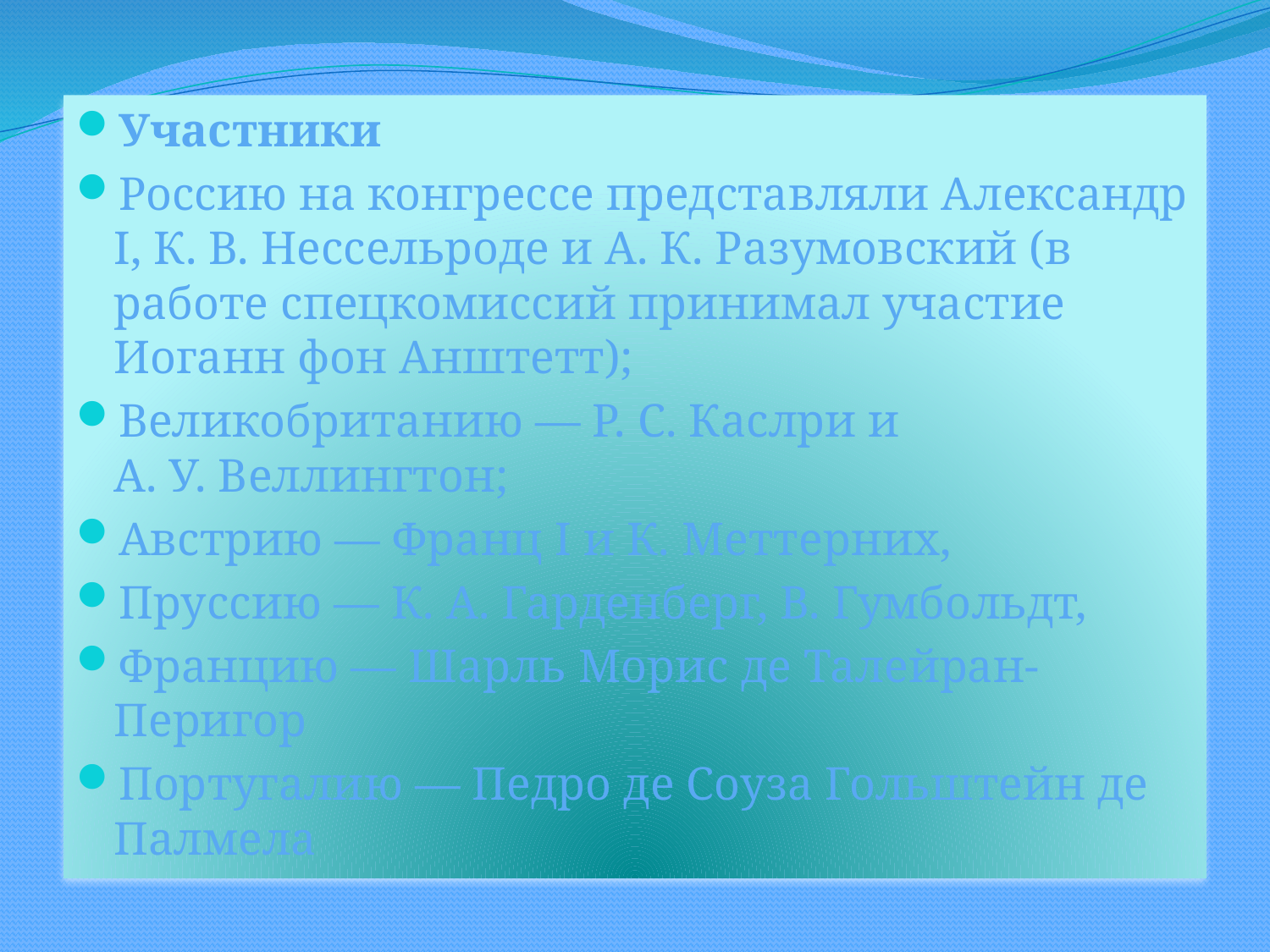

Участники
Россию на конгрессе представляли Александр I, К. В. Нессельроде и А. К. Разумовский (в работе спецкомиссий принимал участие Иоганн фон Анштетт);
Великобританию — Р. С. Каслри и А. У. Веллингтон;
Австрию — Франц I и К. Меттерних,
Пруссию — К. А. Гарденберг, В. Гумбольдт,
Францию — Шарль Морис де Талейран-Перигор
Португалию — Педро де Соуза Гольштейн де Палмела

#